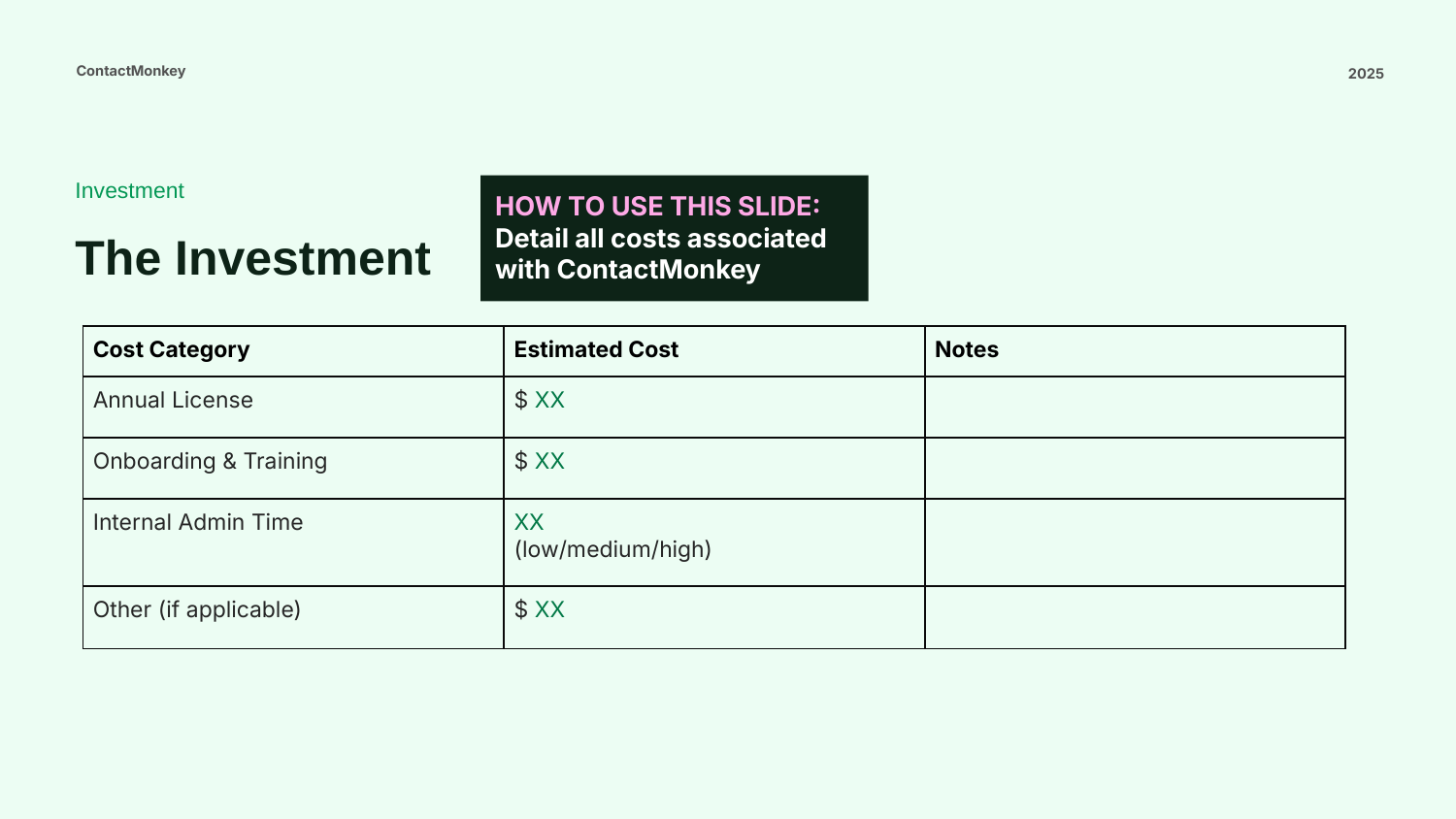

2025
Investment
HOW TO USE THIS SLIDE:
Detail all costs associated with ContactMonkey
# The Investment
| Cost Category | Estimated Cost | Notes |
| --- | --- | --- |
| Annual License | $ XX |  |
| Onboarding & Training | $ XX |  |
| Internal Admin Time | XX (low/medium/high) |  |
| Other (if applicable) | $ XX |  |